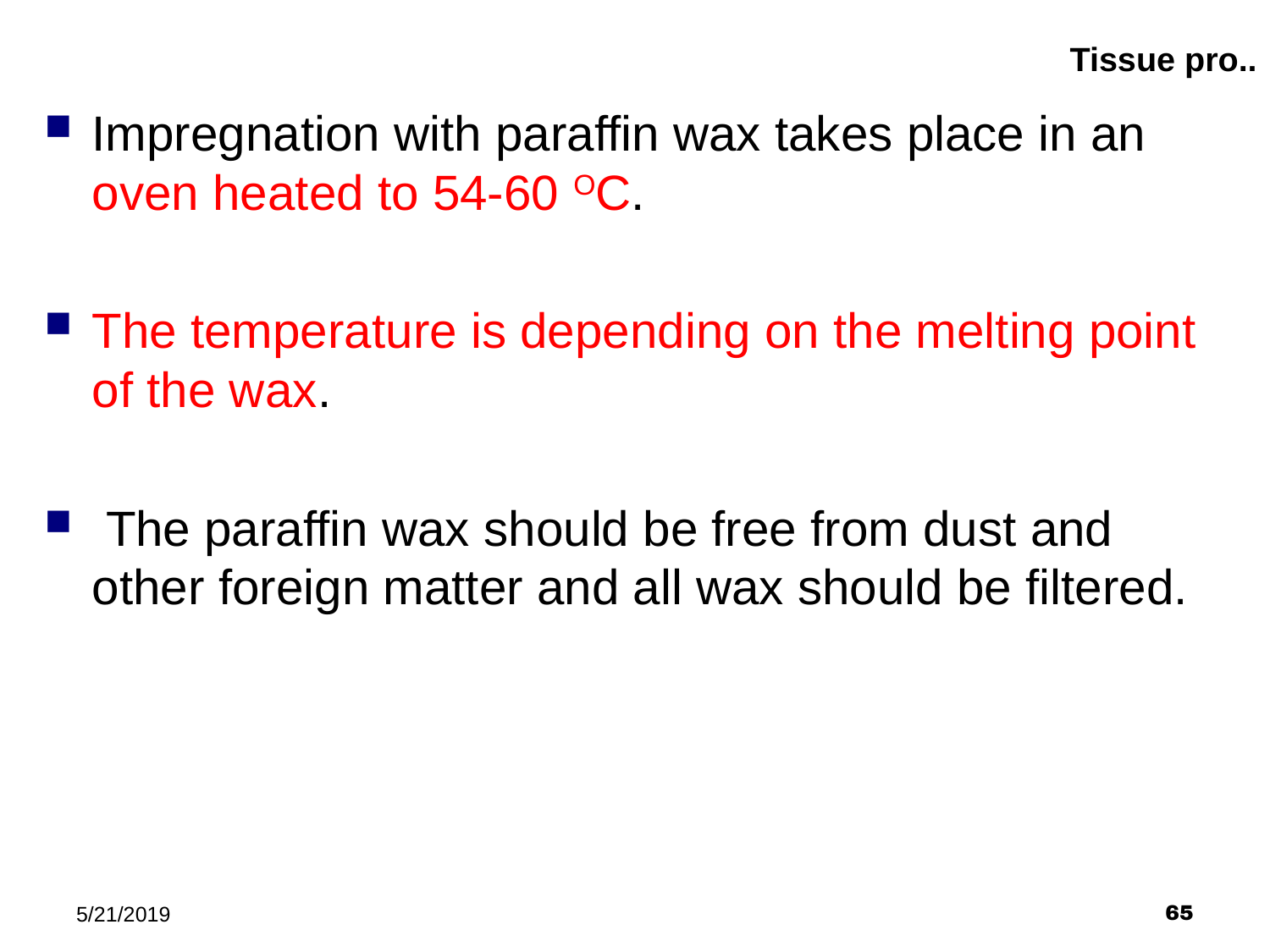

# Tissue pro..
Impregnation with paraffin wax takes place in an oven heated to 54-60 OC.

The temperature is depending on the melting point of the wax.

 The paraffin wax should be free from dust and other foreign matter and all wax should be filtered.

5/21/2019
65